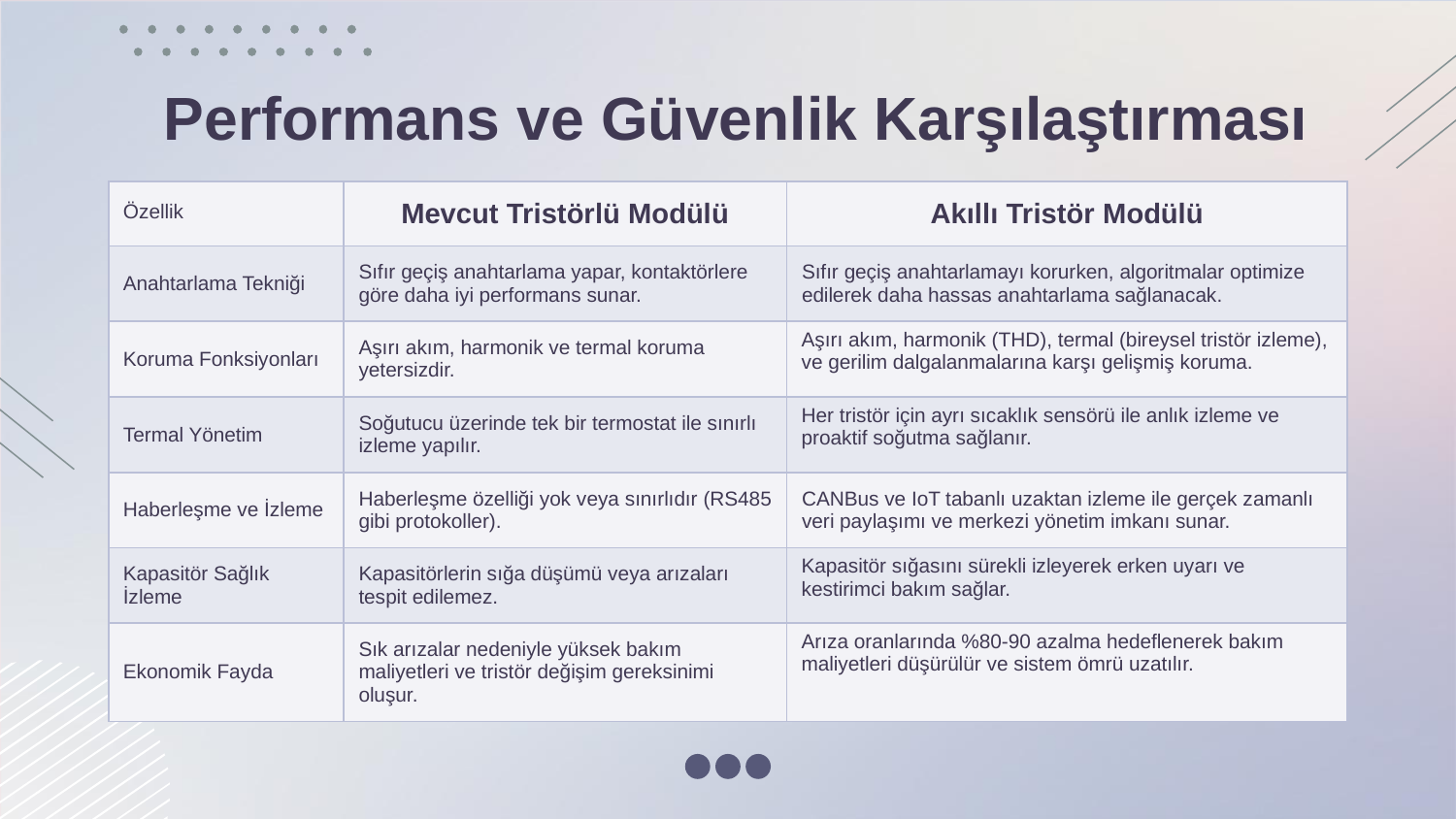

# Performans ve Güvenlik Karşılaştırması
| Özellik | Mevcut Tristörlü Modülü | Akıllı Tristör Modülü |
| --- | --- | --- |
| Anahtarlama Tekniği | Sıfır geçiş anahtarlama yapar, kontaktörlere göre daha iyi performans sunar. | Sıfır geçiş anahtarlamayı korurken, algoritmalar optimize edilerek daha hassas anahtarlama sağlanacak. |
| Koruma Fonksiyonları | Aşırı akım, harmonik ve termal koruma yetersizdir. | Aşırı akım, harmonik (THD), termal (bireysel tristör izleme), ve gerilim dalgalanmalarına karşı gelişmiş koruma. |
| Termal Yönetim | Soğutucu üzerinde tek bir termostat ile sınırlı izleme yapılır. | Her tristör için ayrı sıcaklık sensörü ile anlık izleme ve proaktif soğutma sağlanır. |
| Haberleşme ve İzleme | Haberleşme özelliği yok veya sınırlıdır (RS485 gibi protokoller). | CANBus ve IoT tabanlı uzaktan izleme ile gerçek zamanlı veri paylaşımı ve merkezi yönetim imkanı sunar. |
| Kapasitör Sağlık İzleme | Kapasitörlerin sığa düşümü veya arızaları tespit edilemez. | Kapasitör sığasını sürekli izleyerek erken uyarı ve kestirimci bakım sağlar. |
| Ekonomik Fayda | Sık arızalar nedeniyle yüksek bakım maliyetleri ve tristör değişim gereksinimi oluşur. | Arıza oranlarında %80-90 azalma hedeflenerek bakım maliyetleri düşürülür ve sistem ömrü uzatılır. |